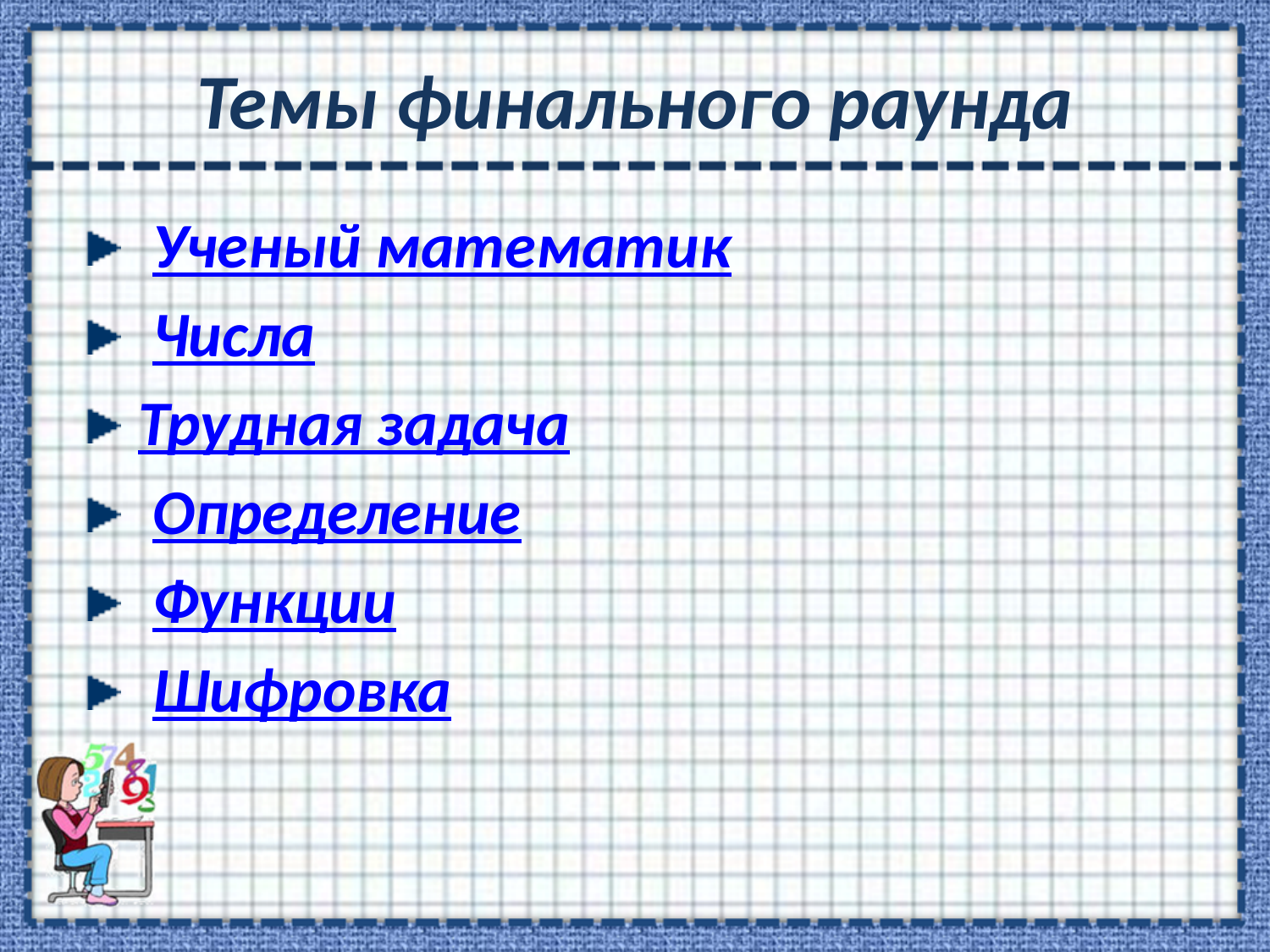

# Темы финального раунда
  Ученый математик
  Числа
 Трудная задача
  Определение
  Функции
  Шифровка